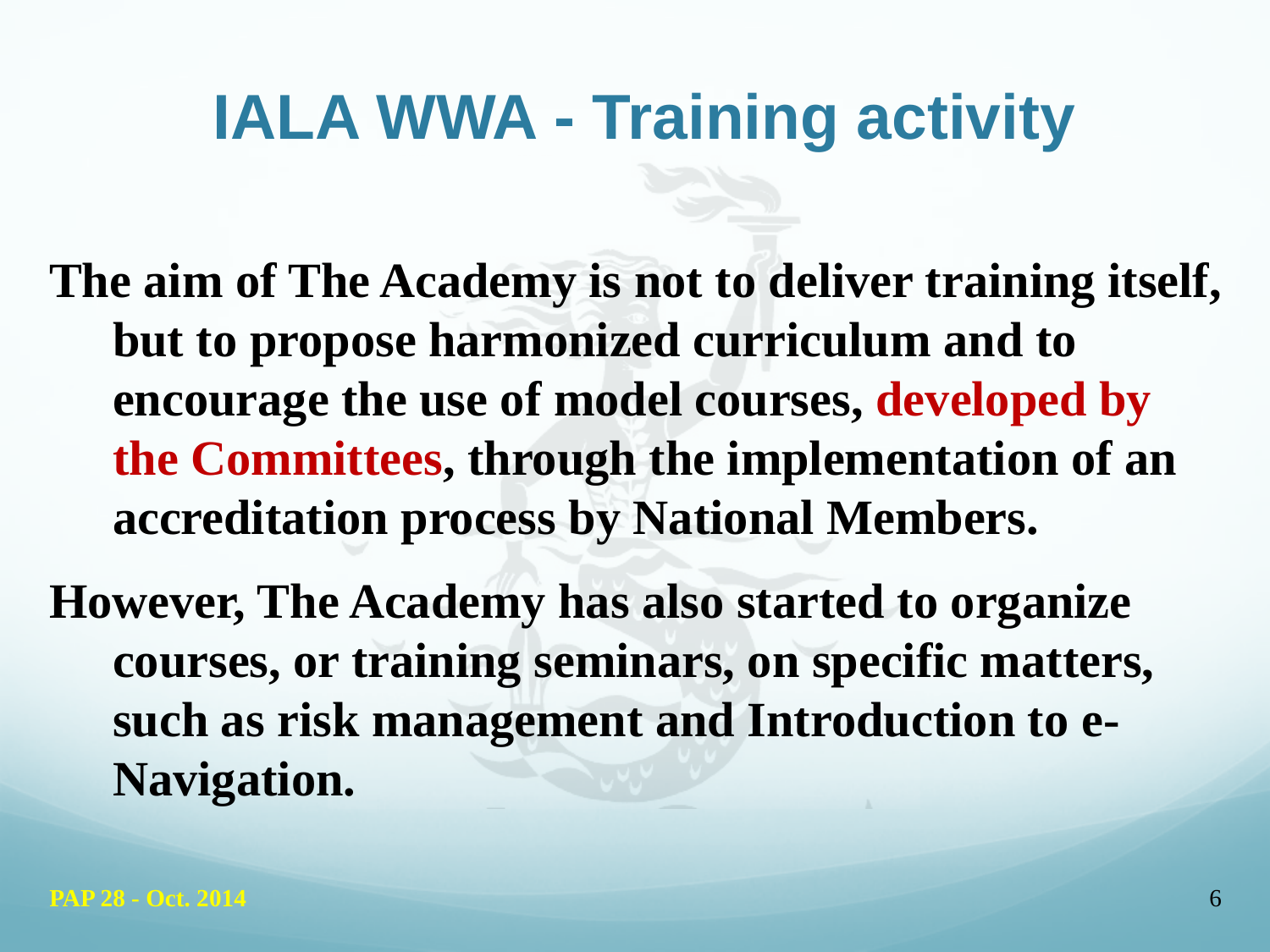

# IALA WWA - Training activity

The aim of The Academy is not to deliver training itself, but to propose harmonized curriculum and to encourage the use of model courses, developed by the Committees, through the implementation of an accreditation process by National Members.
However, The Academy has also started to organize courses, or training seminars, on specific matters, such as risk management and Introduction to e-Navigation.

PAP 28 - Oct. 2014
6